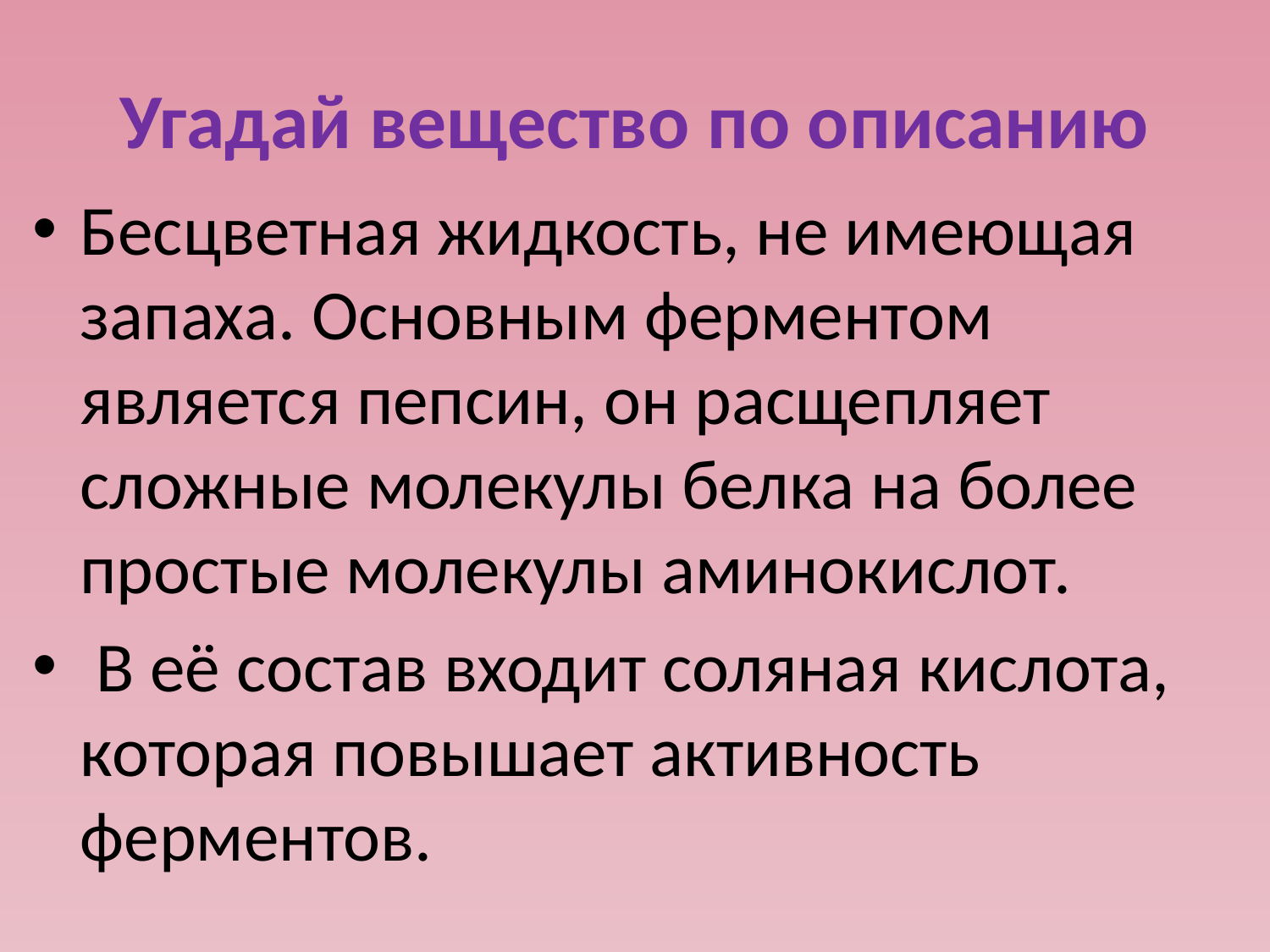

# Угадай вещество по описанию
Бесцветная жидкость, не имеющая запаха. Основным ферментом является пепсин, он расщепляет сложные молекулы белка на более простые молекулы аминокислот.
 В её состав входит соляная кислота, которая повышает активность ферментов.